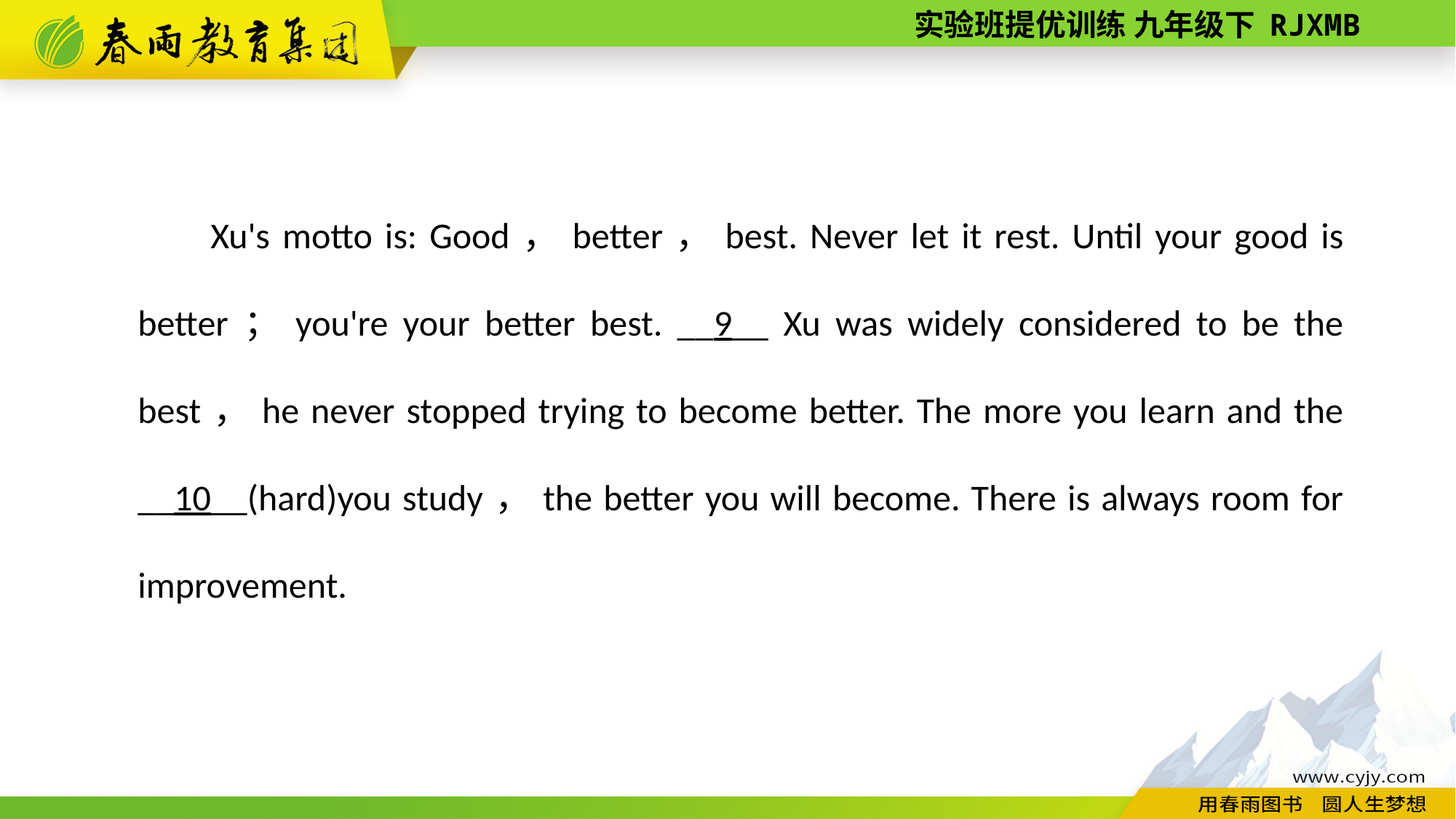

Xu's motto is: Good，better，best. Never let it rest. Until your good is better；you're your better best. __9__ Xu was widely considered to be the best，he never stopped trying to become better. The more you learn and the __10__(hard)you study，the better you will become. There is always room for improvement.